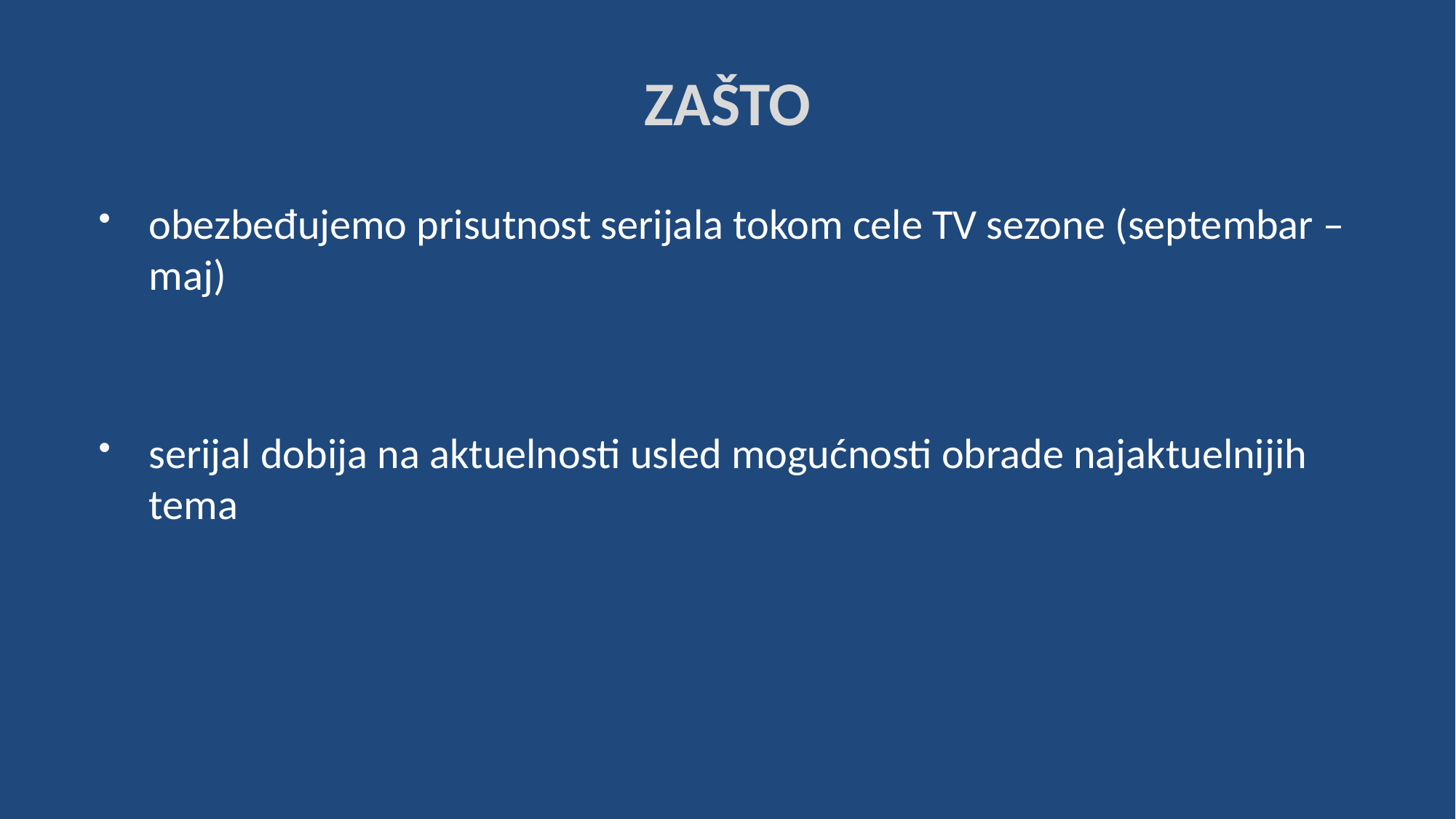

# ZAŠTO
obezbeđujemo prisutnost serijala tokom cele TV sezone (septembar – maj)

serijal dobija na aktuelnosti usled mogućnosti obrade najaktuelnijih tema